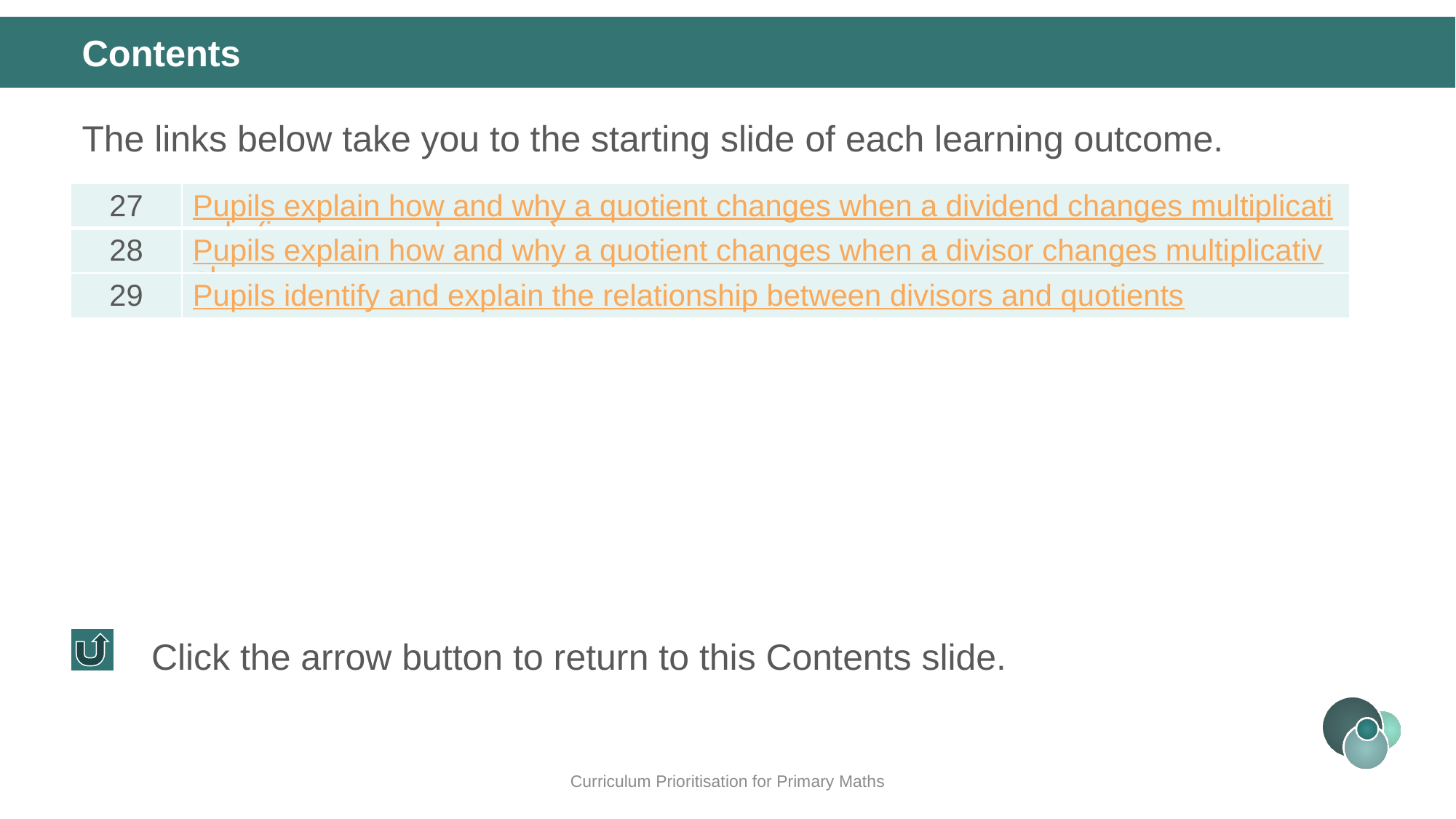

Contents
The links below take you to the starting slide of each learning outcome.
| 27 | Pupils explain how and why a quotient changes when a dividend changes multiplicatively (increase or decrease) |
| --- | --- |
| 28 | Pupils explain how and why a quotient changes when a divisor changes multiplicatively |
| 29 | Pupils identify and explain the relationship between divisors and quotients |
Click the arrow button to return to this Contents slide.

Curriculum Prioritisation for Primary Maths